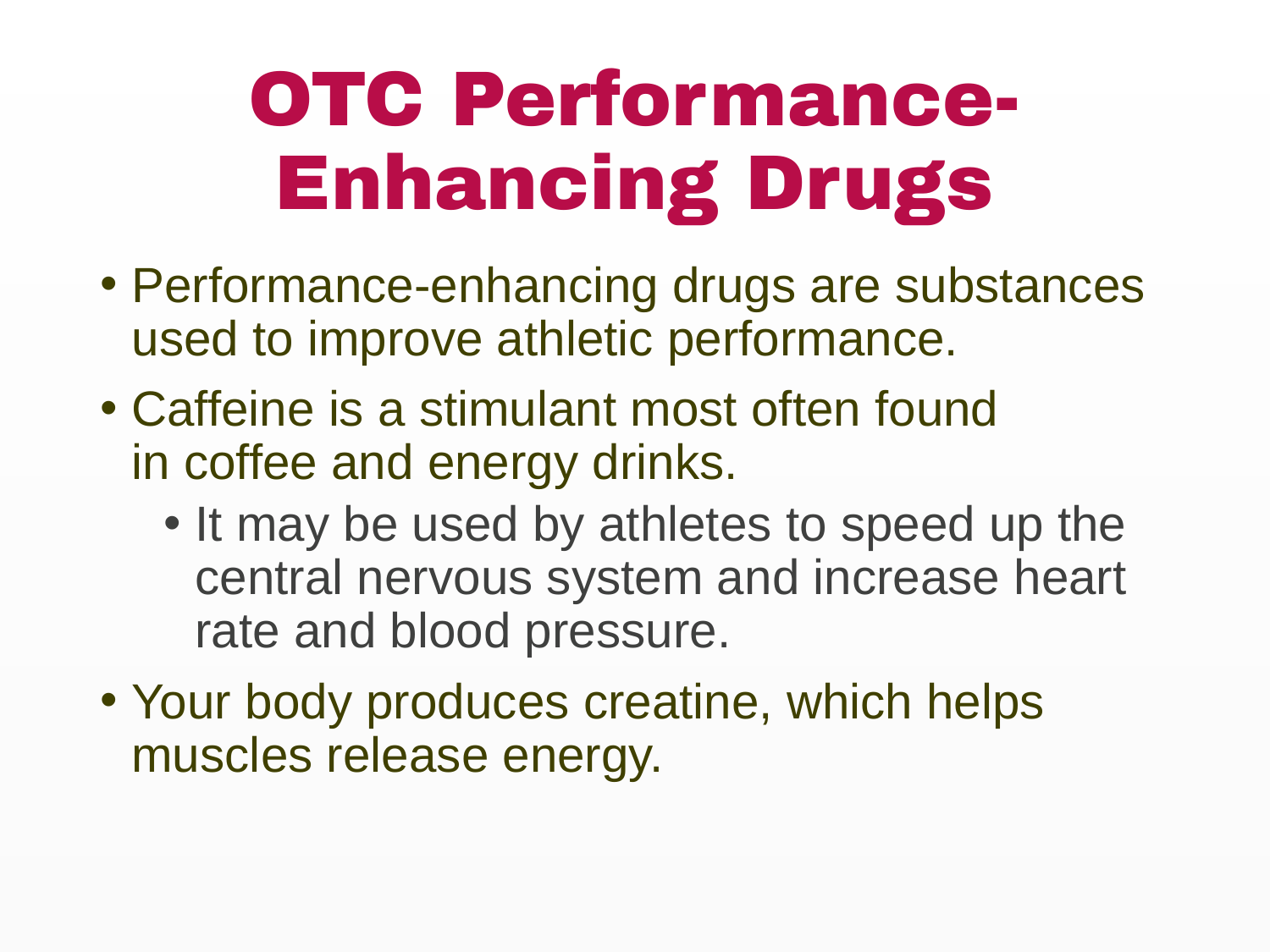

# OTC Performance-Enhancing Drugs
Performance-enhancing drugs are substances used to improve athletic performance.
Caffeine is a stimulant most often found in coffee and energy drinks.
It may be used by athletes to speed up the central nervous system and increase heart rate and blood pressure.
Your body produces creatine, which helps muscles release energy.